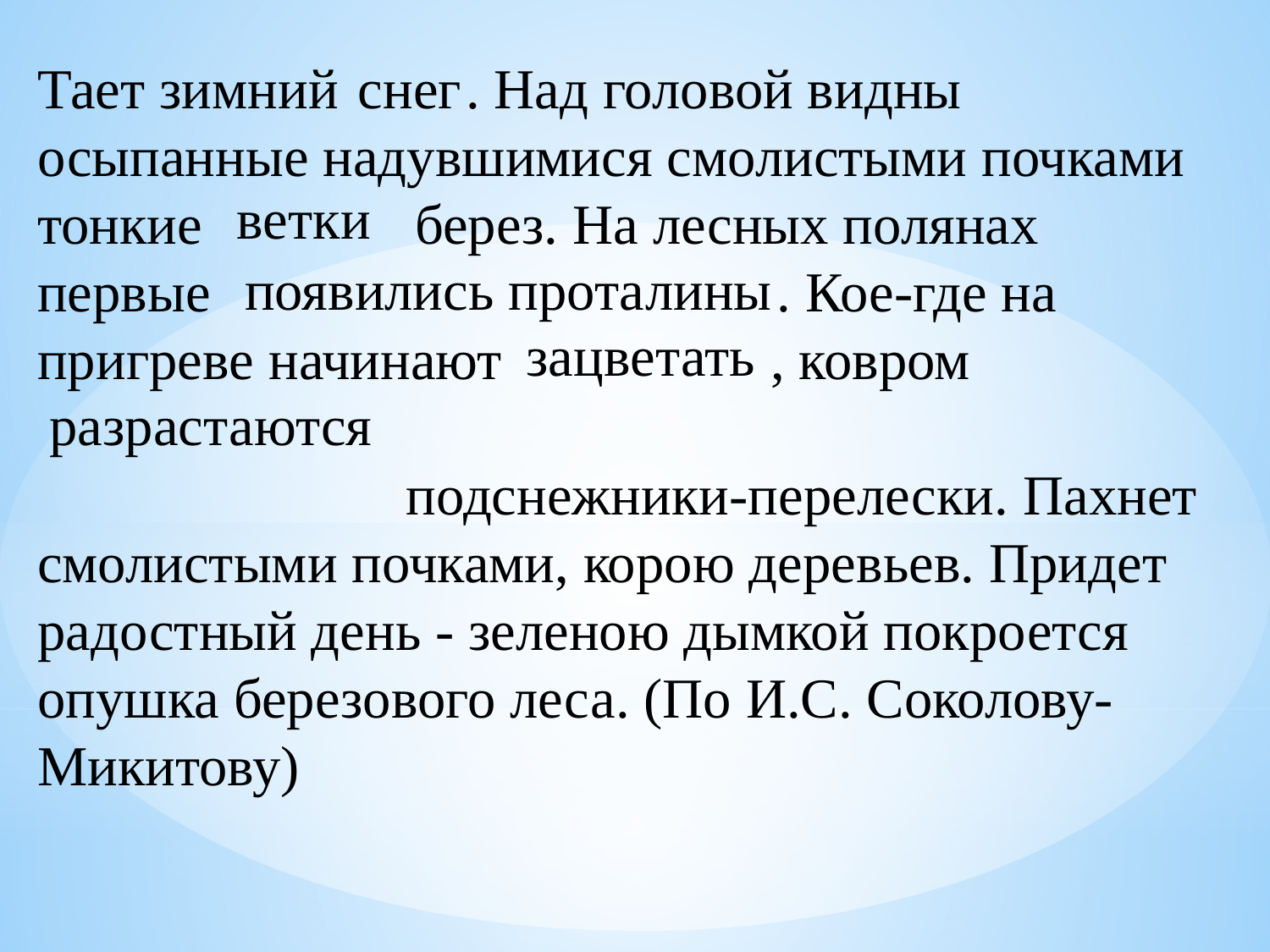

Тает зимний         . Над головой видны осыпанные надувшимися смолистыми почками тонкие               берез. На лесных полянах первые                                        . Кое-где на пригреве начинают                   , ковром
                          подснежники-перелески. Пахнет смолистыми почками, корою деревьев. Придет радостный день - зеленою дымкой покроется опушка березового леса. (По И.С. Соколову-Микитову)
снег
ветки
появились проталины
зацветать
разрастаются